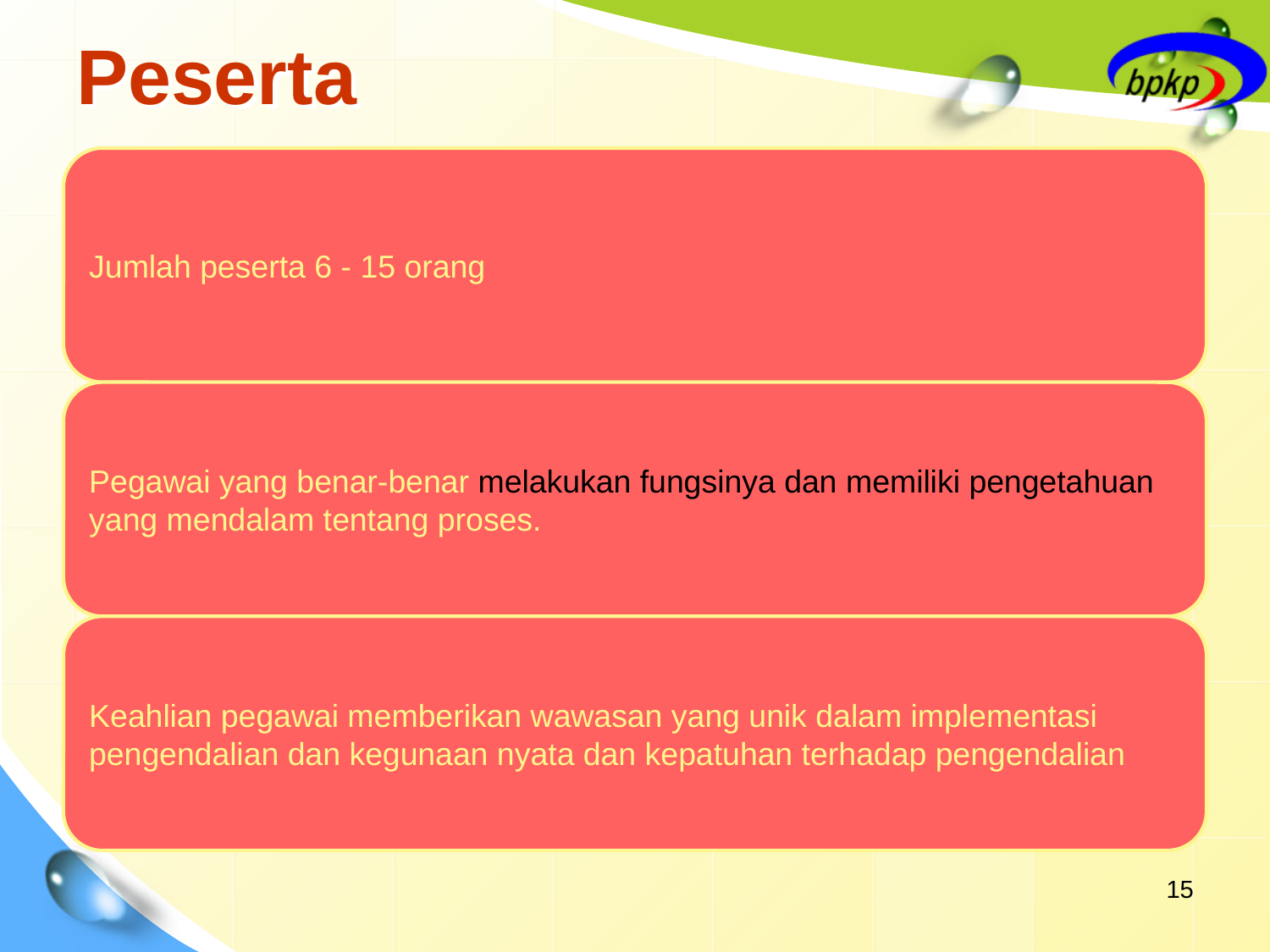

# Peserta
Jumlah peserta 6 - 15 orang
Pegawai yang benar-benar melakukan fungsinya dan memiliki pengetahuan yang mendalam tentang proses.
Keahlian pegawai memberikan wawasan yang unik dalam implementasi pengendalian dan kegunaan nyata dan kepatuhan terhadap pengendalian
15